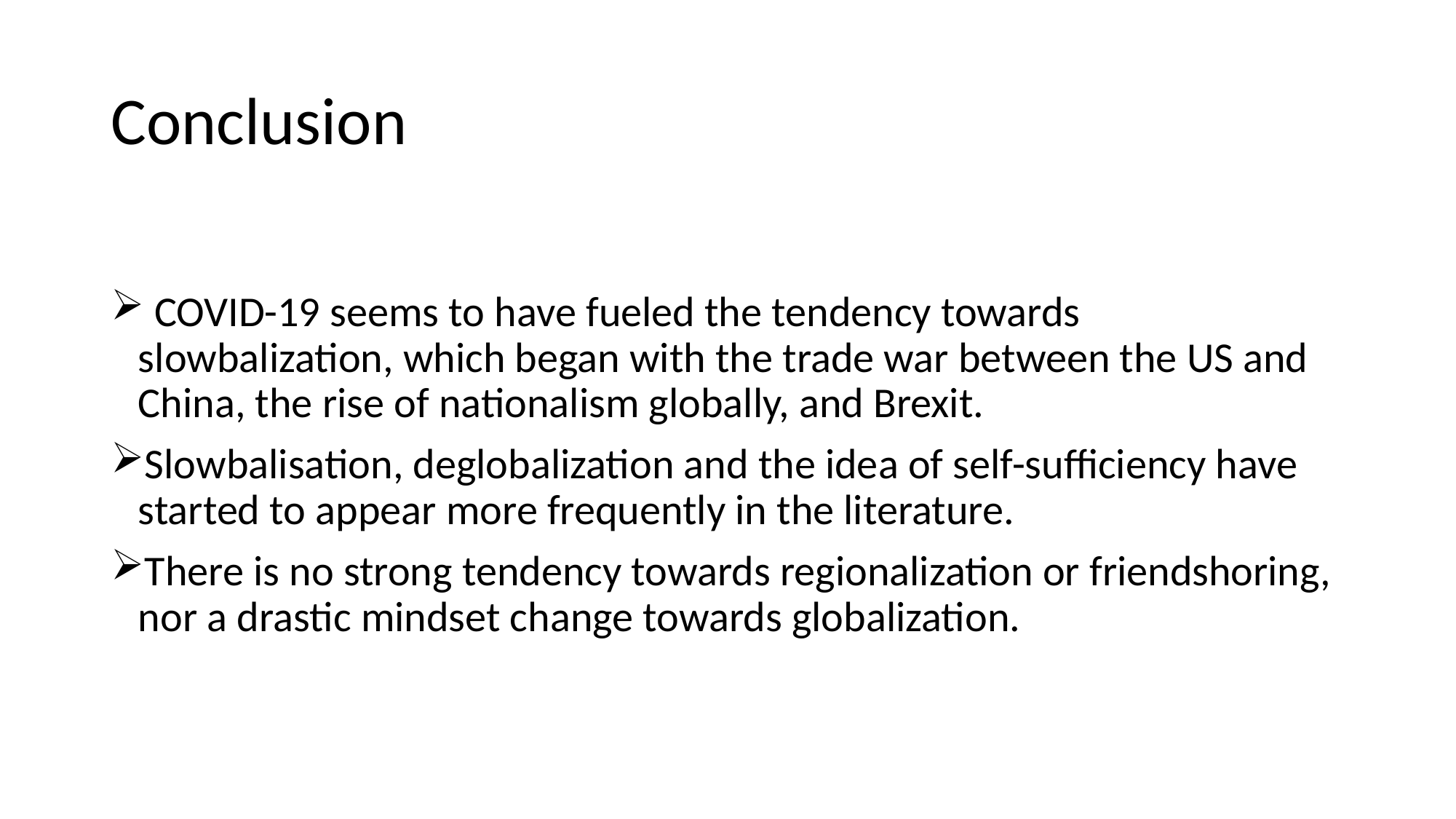

# Conclusion

 COVID-19 seems to have fueled the tendency towards slowbalization, which began with the trade war between the US and China, the rise of nationalism globally, and Brexit.
Slowbalisation, deglobalization and the idea of self-sufficiency have started to appear more frequently in the literature.
There is no strong tendency towards regionalization or friendshoring, nor a drastic mindset change towards globalization.